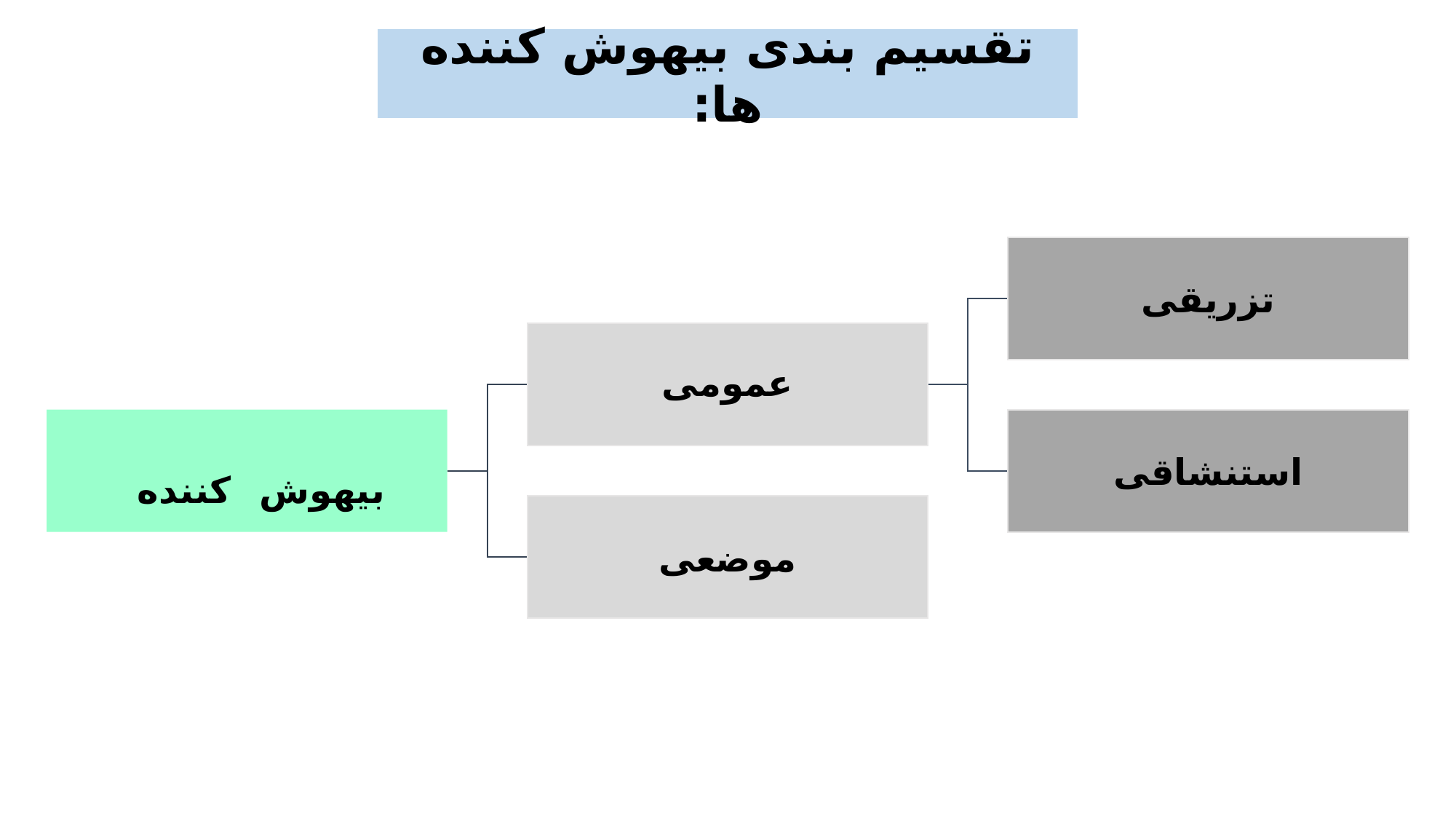

تقسیم بندی بیهوش کننده ها:
بیهوش کننده
عمومی
تزریقی
استنشاقی
موضعی